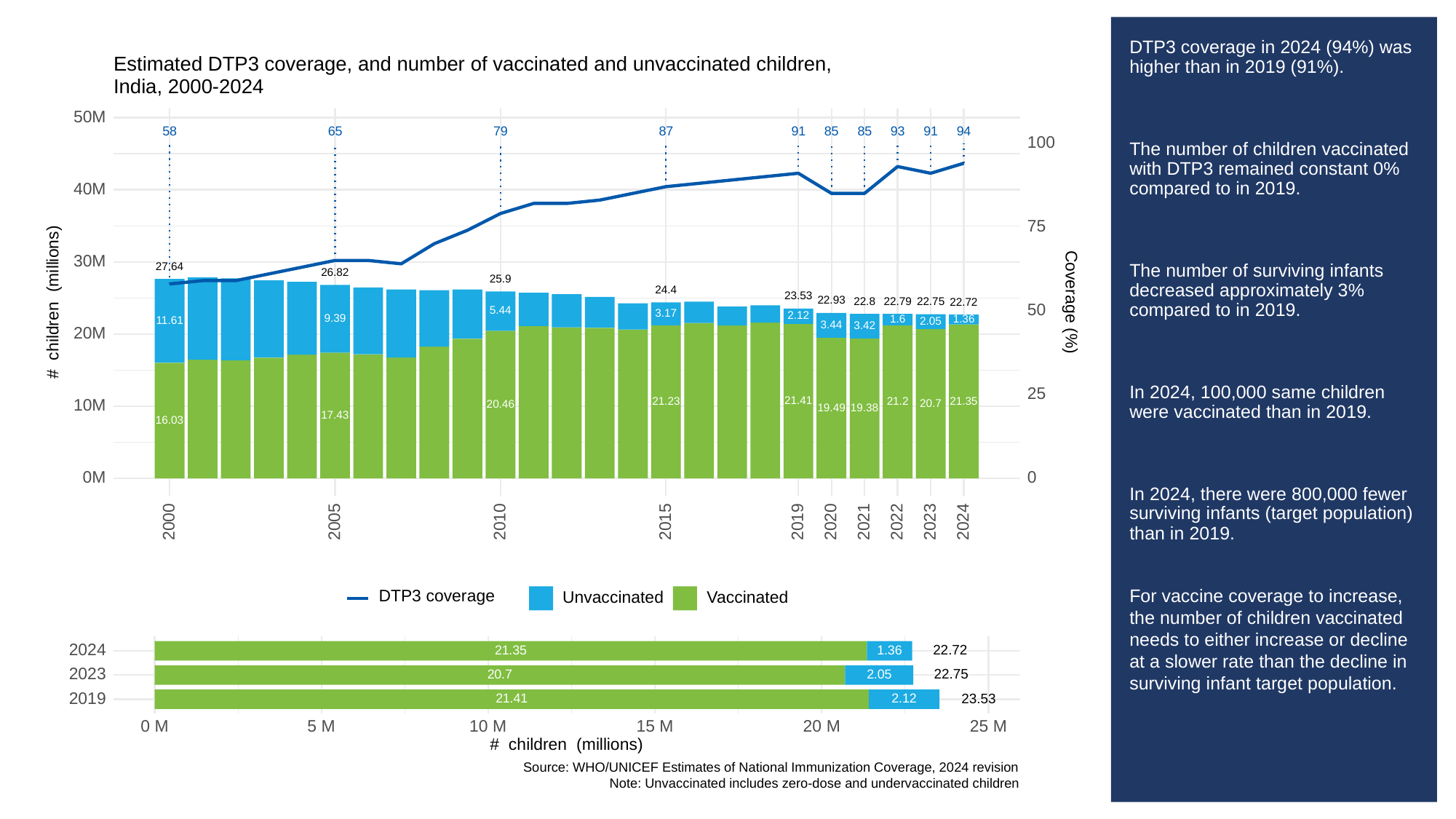

# DTP3 coverage in 2024 (94%) was higher than in 2019 (91%).

The number of children vaccinated with DTP3 remained constant 0% compared to in 2019.

The number of surviving infants decreased approximately 3% compared to in 2019.

In 2024, 100,000 same children were vaccinated than in 2019.

In 2024, there were 800,000 fewer surviving infants (target population) than in 2019.

For vaccine coverage to increase, the number of children vaccinated needs to either increase or decline at a slower rate than the decline in surviving infant target population.

Estimated DTP3 coverage, and number of vaccinated and unvaccinated children,
India, 2000-2024

50M

93
58
65
79
87
91
85
85
91
94
100

40M

75

30M

27.64
26.82
25.9

24.4

23.53

#  children  (millions)
Coverage (%)
22.93

22.8
22.79

22.75
22.72

50

5.44

3.17
2.12

9.39
1.36
1.6
11.61
2.05
3.44
3.42

20M

25
21.41
21.35
21.23
21.2
20.7
10M
20.46
19.49
19.38

17.43
16.03

0M
0

2023
2000
2005
2010
2015
2019
2020
2021
2022
2024

DTP3 coverage
Unvaccinated
Vaccinated

2024
22.72
21.35
1.36

2023
22.75
20.7
2.05

2019
23.53
21.41
2.12

0 M
10 M
15 M
20 M
25 M
5 M
#  children  (millions)
Source: WHO/UNICEF Estimates of National Immunization Coverage, 2024 revision
Note: Unvaccinated includes zero-dose and undervaccinated children